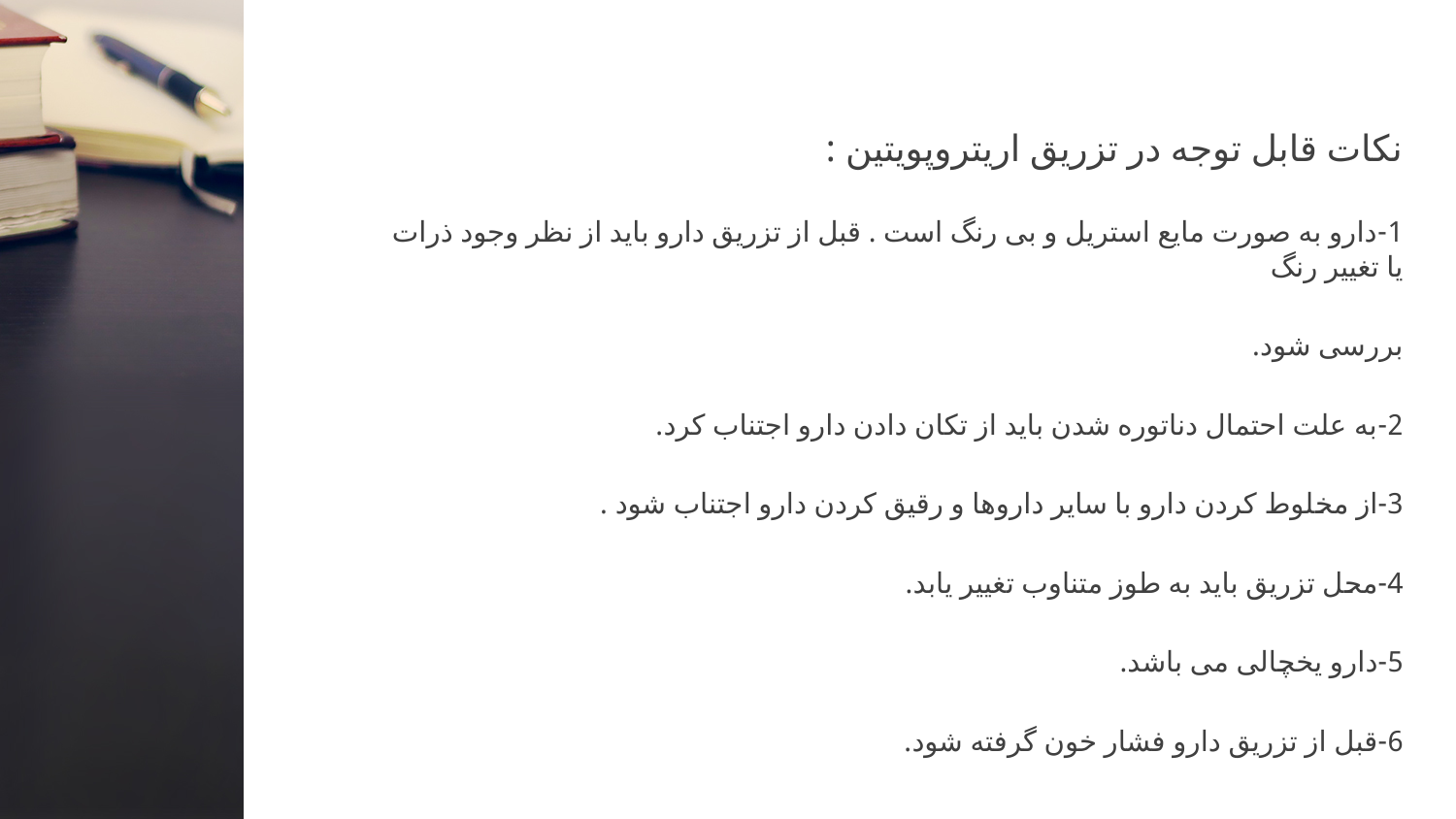

نکات قابل توجه در تزریق اریتروپویتین :

1-دارو به صورت مایع استریل و بی رنگ است . قبل از تزریق دارو باید از نظر وجود ذرات یا تغییر رنگ

بررسی شود.

2-به علت احتمال دناتوره شدن باید از تکان دادن دارو اجتناب کرد.

3-از مخلوط کردن دارو با سایر داروها و رقیق کردن دارو اجتناب شود .

4-محل تزریق باید به طوز متناوب تغییر یابد.

5-دارو یخچالی می باشد.

6-قبل از تزریق دارو فشار خون گرفته شود.